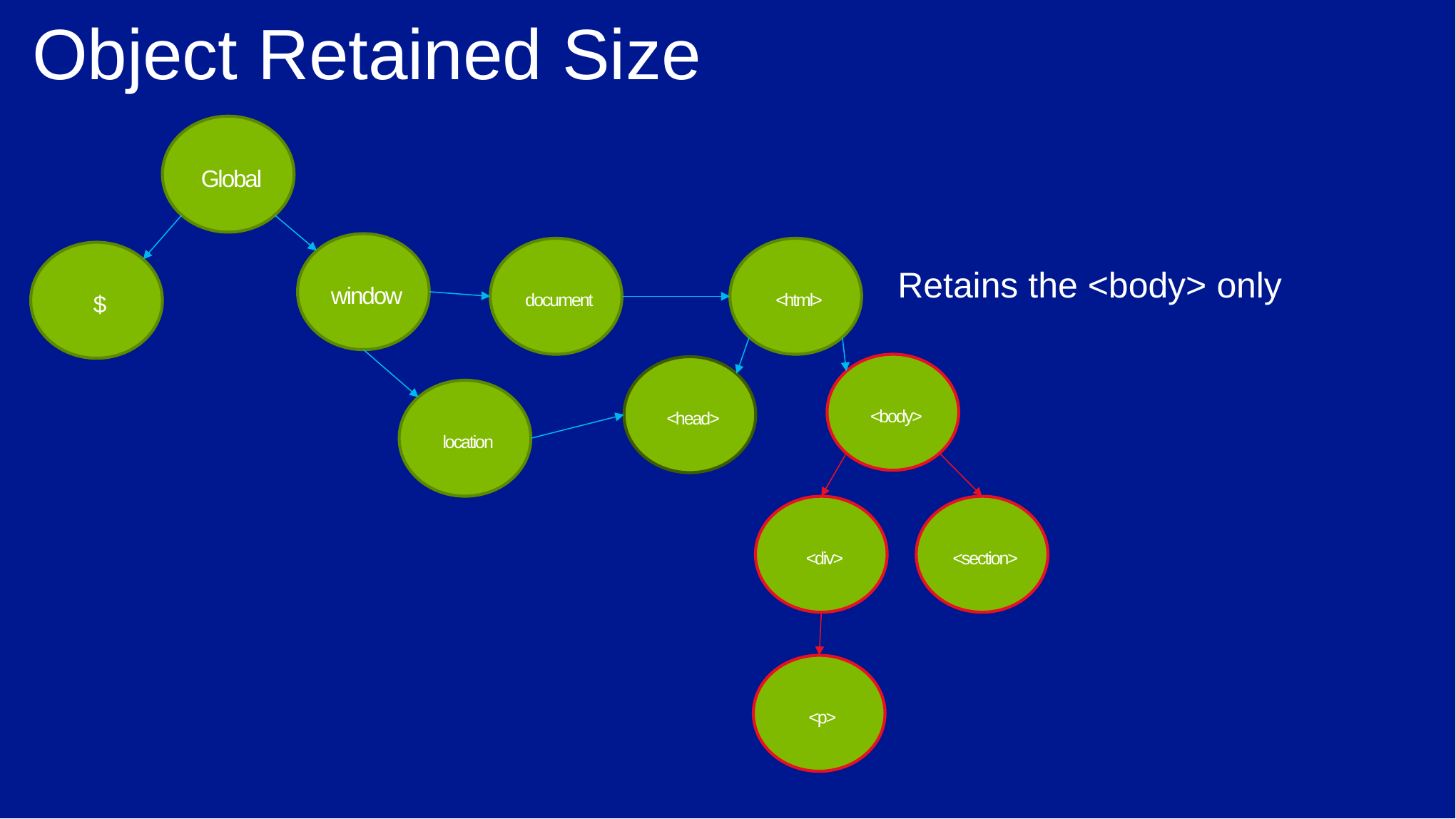

# Object Retained Size
Global
window
document
<html>
$
Retains the <body> only
<body>
<head>
location
<div>
<section>
<p>